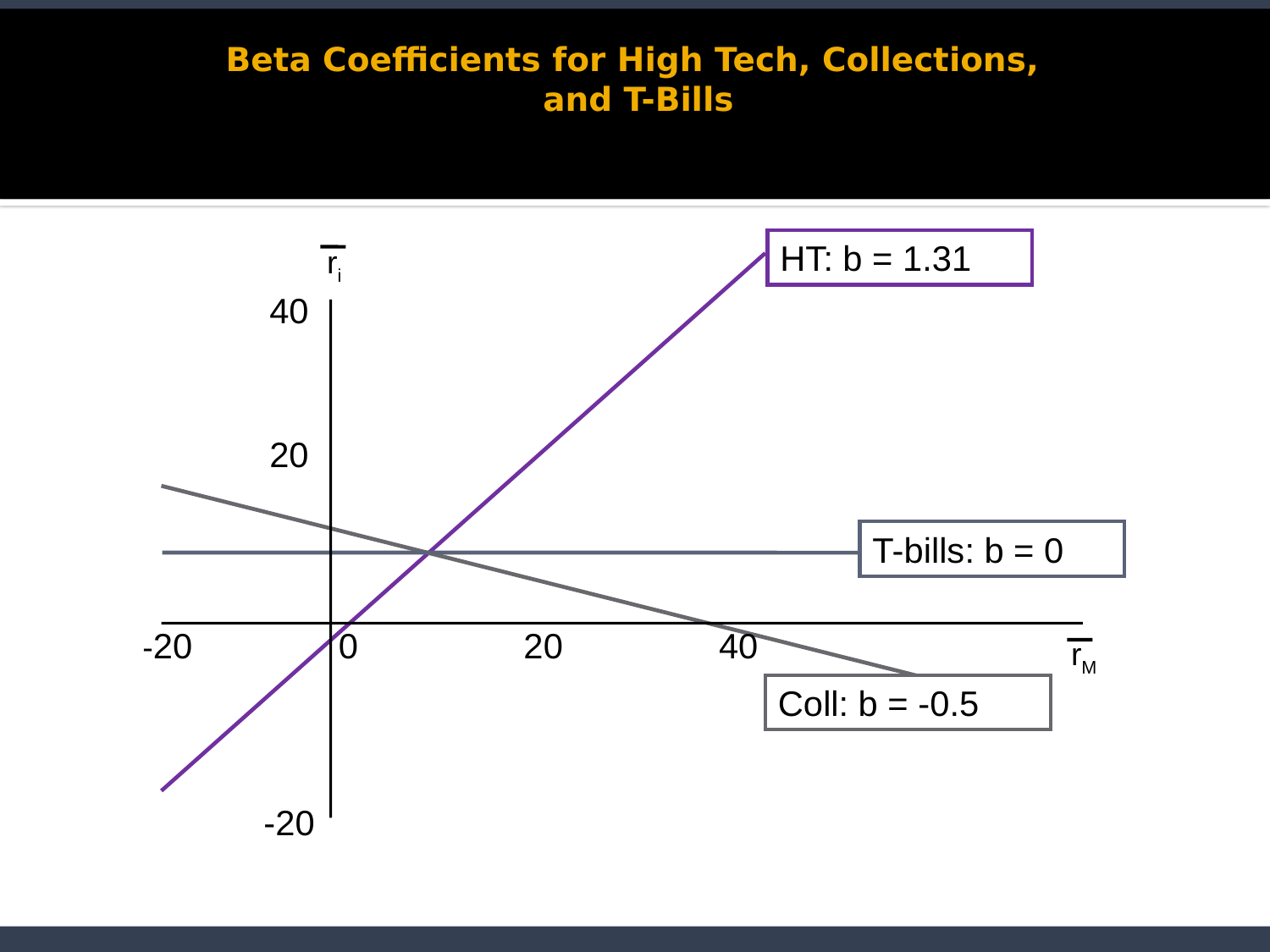

# Beta Coefficients for High Tech, Collections, and T-Bills
HT: b = 1.31
ri

40

20

T-bills: b = 0

-20               0                 20                40

Coll: b = -0.5

-20

rM